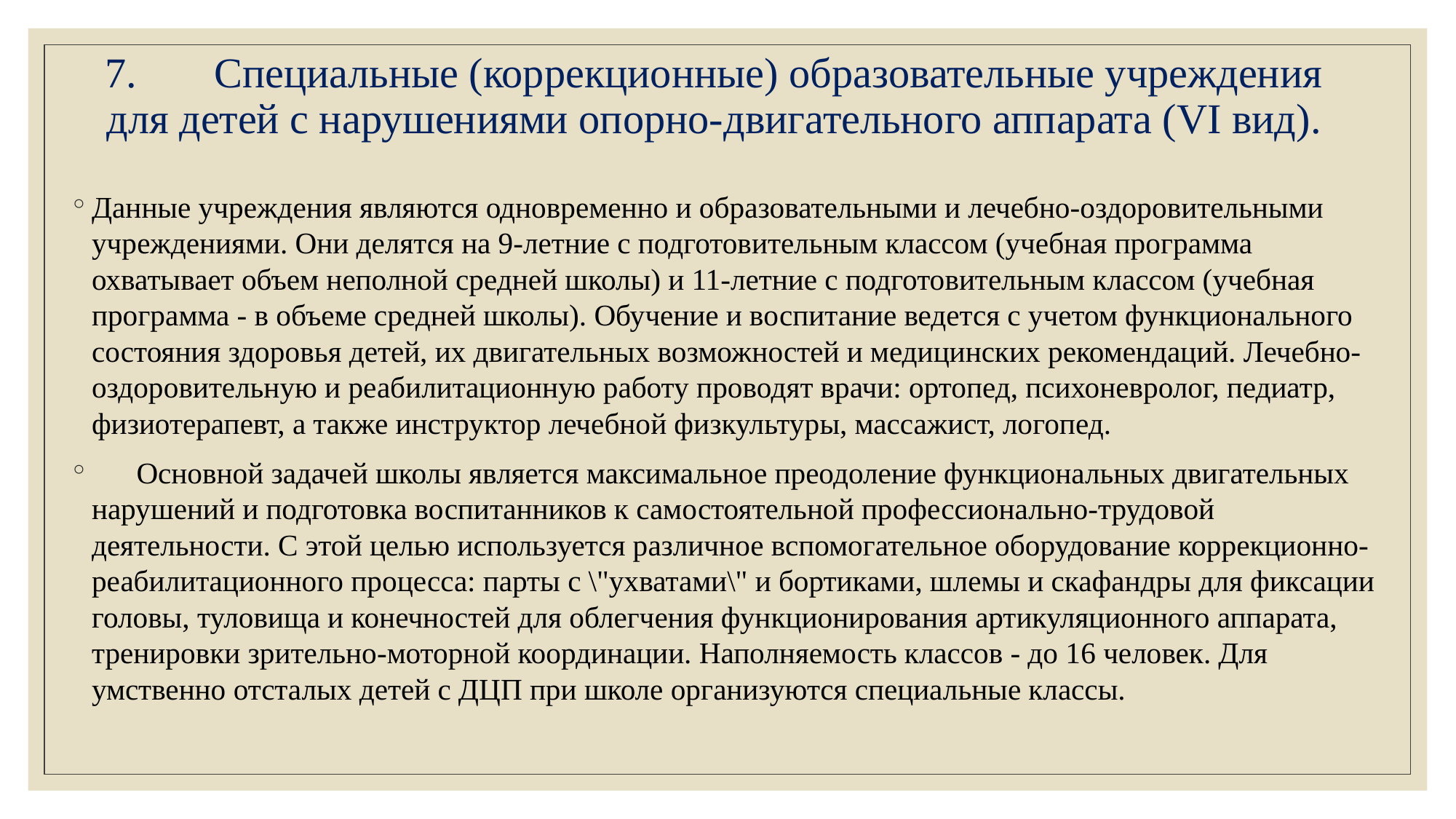

# 7.	Специальные (коррекционные) образовательные учреждения для детей с нарушениями опорно-двигательного аппарата (VI вид).
Данные учреждения являются одновременно и образовательными и лечебно-оздоровительными учреждениями. Они делятся на 9-летние с подготовительным классом (учебная программа охватывает объем неполной средней школы) и 11-летние с подготовительным классом (учебная программа - в объеме средней школы). Обучение и воспитание ведется с учетом функционального состояния здоровья детей, их двигательных возможностей и медицинских рекомендаций. Лечебно-оздоровительную и реабилитационную работу проводят врачи: ортопед, психоневролог, педиатр, физиотерапевт, а также инструктор лечебной физкультуры, массажист, логопед.
      Основной задачей школы является максимальное преодоление функциональных двигательных нарушений и подготовка воспитанников к самостоятельной профессионально-трудовой деятельности. С этой целью используется различное вспомогательное оборудование коррекционно-реабилитационного процесса: парты с \"ухватами\" и бортиками, шлемы и скафандры для фиксации головы, туловища и конечностей для облегчения функционирования артикуляционного аппарата, тренировки зрительно-моторной координации. Наполняемость классов - до 16 человек. Для умственно отсталых детей с ДЦП при школе организуются специальные классы.